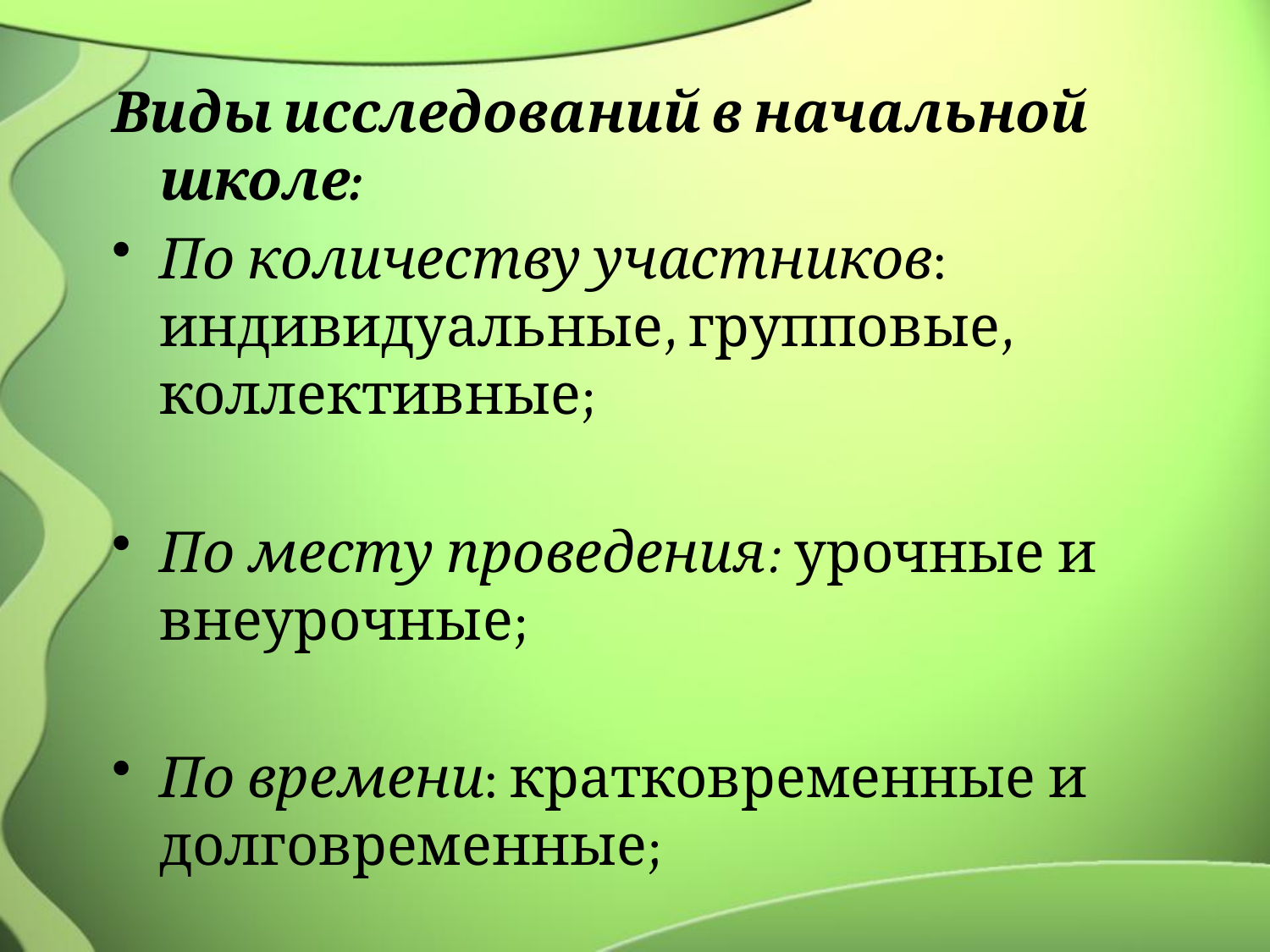

Виды исследований в начальной школе:
По количеству участников: индивидуальные, групповые, коллективные;

По месту проведения: урочные и внеурочные;

По времени: кратковременные и долговременные;

По теме:  образовательные и социальные.